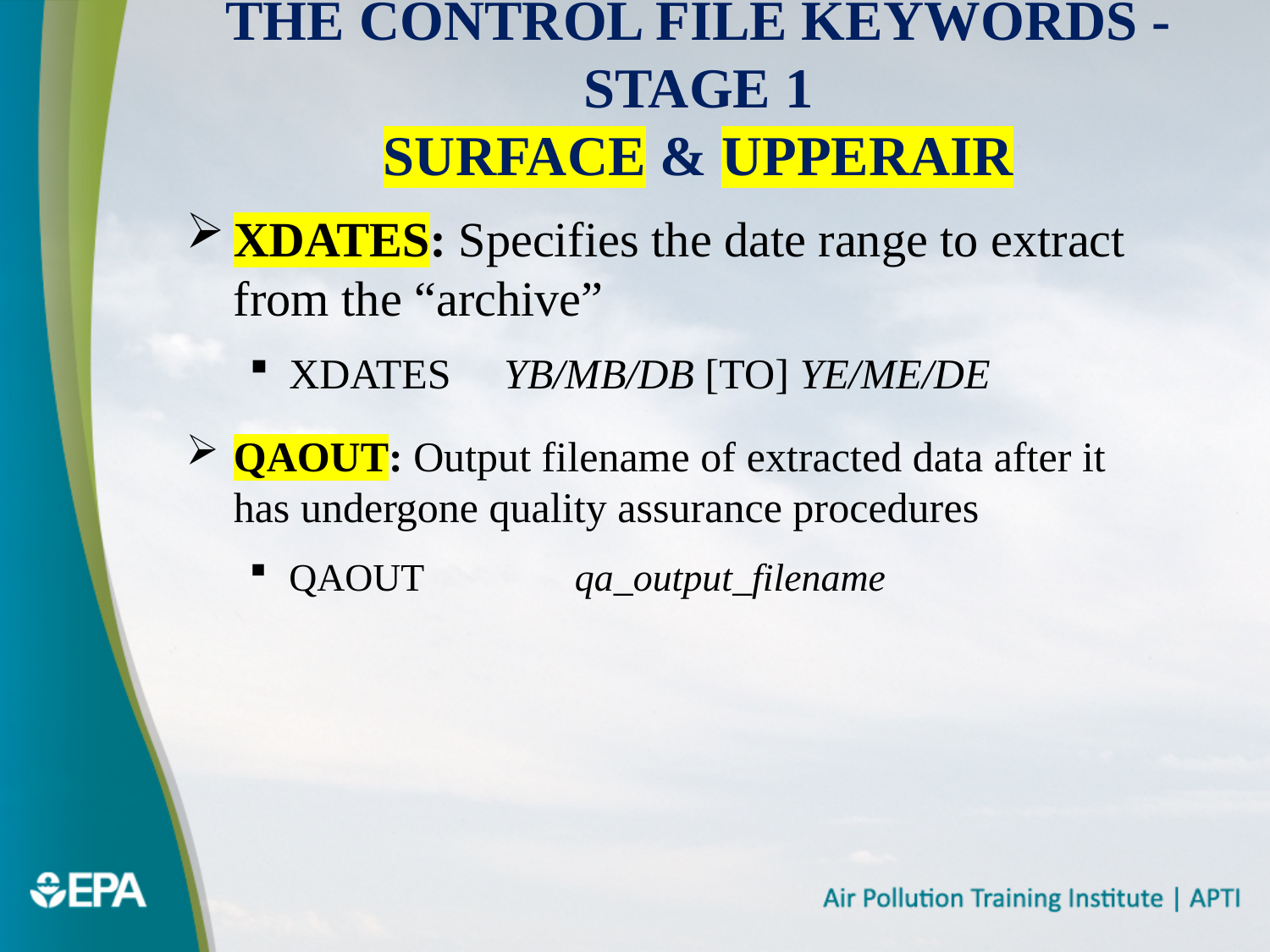

# The Control File Keywords - Stage 1 surface & upperair
XDATES: Specifies the date range to extract from the “archive”
XDATES     YB/MB/DB [TO] YE/ME/DE
QAOUT: Output filename of extracted data after it has undergone quality assurance procedures
QAOUT	qa_output_filename